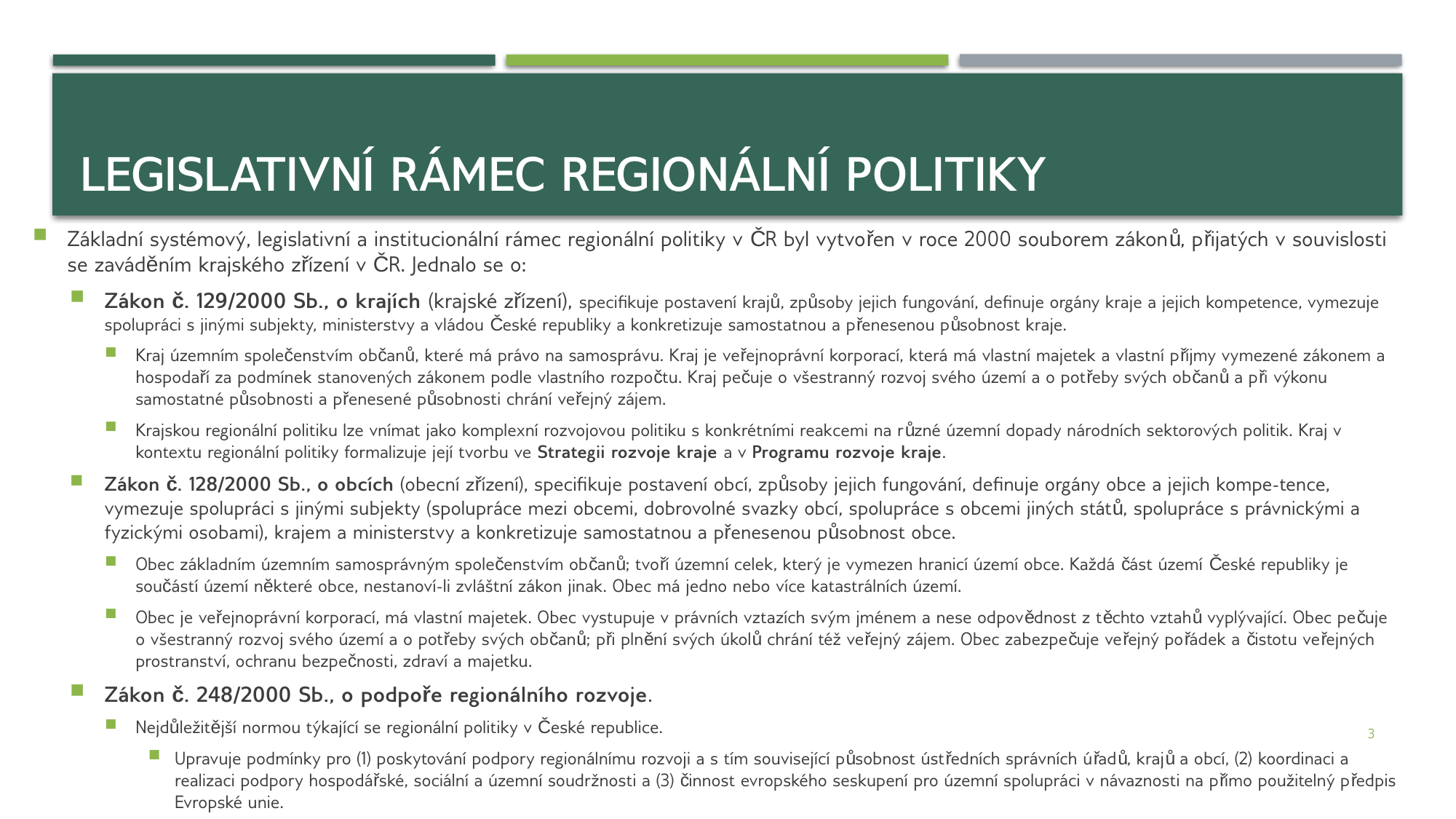

# Legislativní rámec regionální politiky
Základní systémový, legislativní a institucionální rámec regionální politiky v ČR byl vytvořen v roce 2000 souborem zákonů, přijatých v souvislosti se zaváděním krajského zřízení v ČR. Jednalo se o:
Zákon č. 129/2000 Sb., o krajích (krajské zřízení), specifikuje postavení krajů, způsoby jejich fungování, definuje orgány kraje a jejich kompetence, vymezuje spolupráci s jinými subjekty, ministerstvy a vládou České republiky a konkretizuje samostatnou a přenesenou působnost kraje.
Kraj územním společenstvím občanů, které má právo na samosprávu. Kraj je veřejnoprávní korporací, která má vlastní majetek a vlastní příjmy vymezené zákonem a hospodaří za podmínek stanovených zákonem podle vlastního rozpočtu. Kraj pečuje o všestranný rozvoj svého území a o potřeby svých občanů a při výkonu samostatné působnosti a přenesené působnosti chrání veřejný zájem.
Krajskou regionální politiku lze vnímat jako komplexní rozvojovou politiku s konkrétními reakcemi na různé územní dopady národních sektorových politik. Kraj v kontextu regionální politiky formalizuje její tvorbu ve Strategii rozvoje kraje a v Programu rozvoje kraje.
Zákon č. 128/2000 Sb., o obcích (obecní zřízení), specifikuje postavení obcí, způsoby jejich fungování, definuje orgány obce a jejich kompe-tence, vymezuje spolupráci s jinými subjekty (spolupráce mezi obcemi, dobrovolné svazky obcí, spolupráce s obcemi jiných států, spolupráce s právnickými a fyzickými osobami), krajem a ministerstvy a konkretizuje samostatnou a přenesenou působnost obce.
Obec základním územním samosprávným společenstvím občanů; tvoří územní celek, který je vymezen hranicí území obce. Každá část území České republiky je součástí území některé obce, nestanoví-li zvláštní zákon jinak. Obec má jedno nebo více katastrálních území.
Obec je veřejnoprávní korporací, má vlastní majetek. Obec vystupuje v právních vztazích svým jménem a nese odpovědnost z těchto vztahů vyplývající. Obec pečuje o všestranný rozvoj svého území a o potřeby svých občanů; při plnění svých úkolů chrání též veřejný zájem. Obec zabezpečuje veřejný pořádek a čistotu veřejných prostranství, ochranu bezpečnosti, zdraví a majetku.
Zákon č. 248/2000 Sb., o podpoře regionálního rozvoje.
Nejdůležitější normou týkající se regionální politiky v České republice.
Upravuje podmínky pro (1) poskytování podpory regionálnímu rozvoji a s tím související působnost ústředních správních úřadů, krajů a obcí, (2) koordinaci a realizaci podpory hospodářské, sociální a územní soudržnosti a (3) činnost evropského seskupení pro územní spolupráci v návaznosti na přímo použitelný předpis Evropské unie.
3